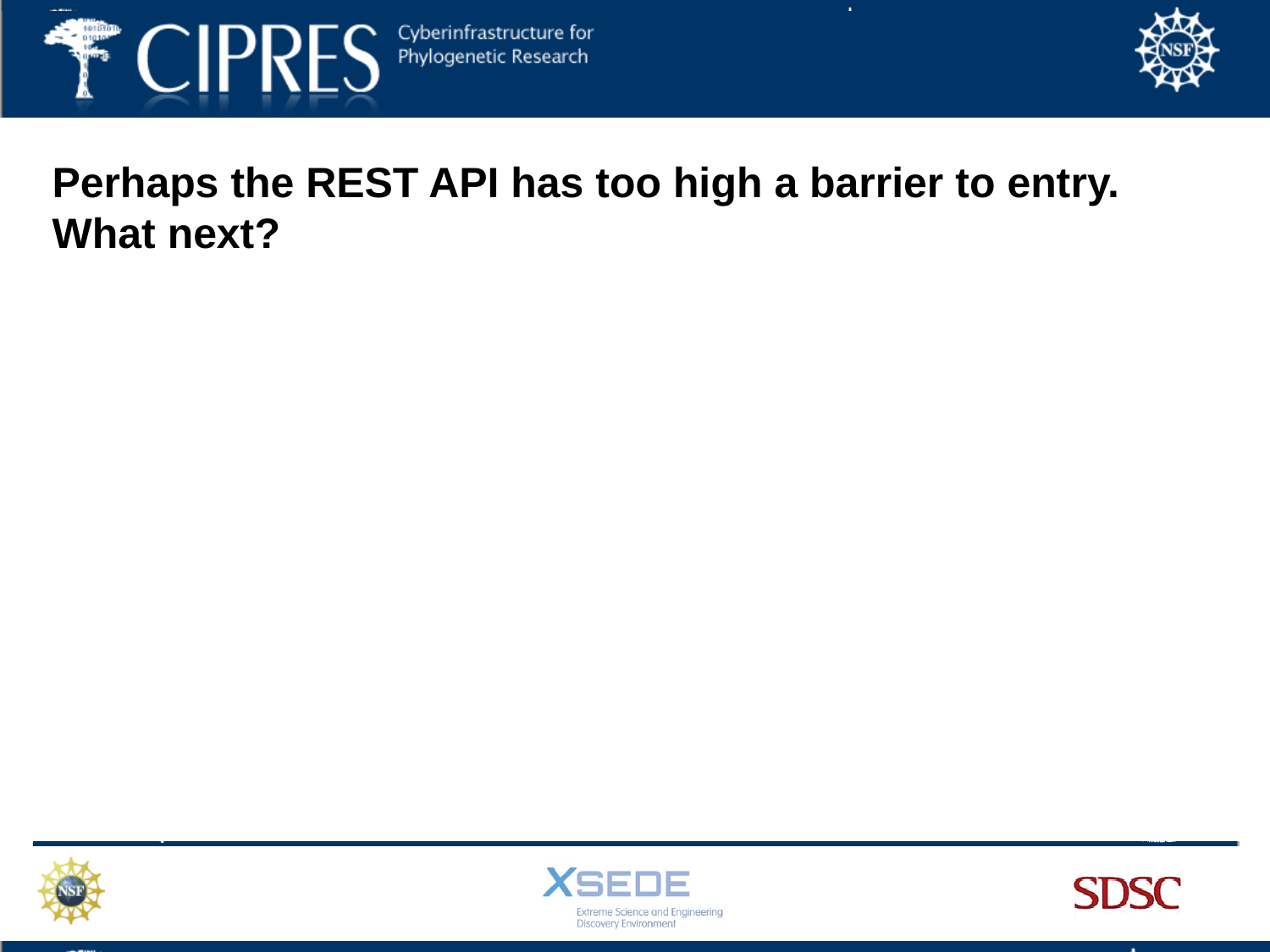

Perhaps the REST API has too high a barrier to entry.
What next?